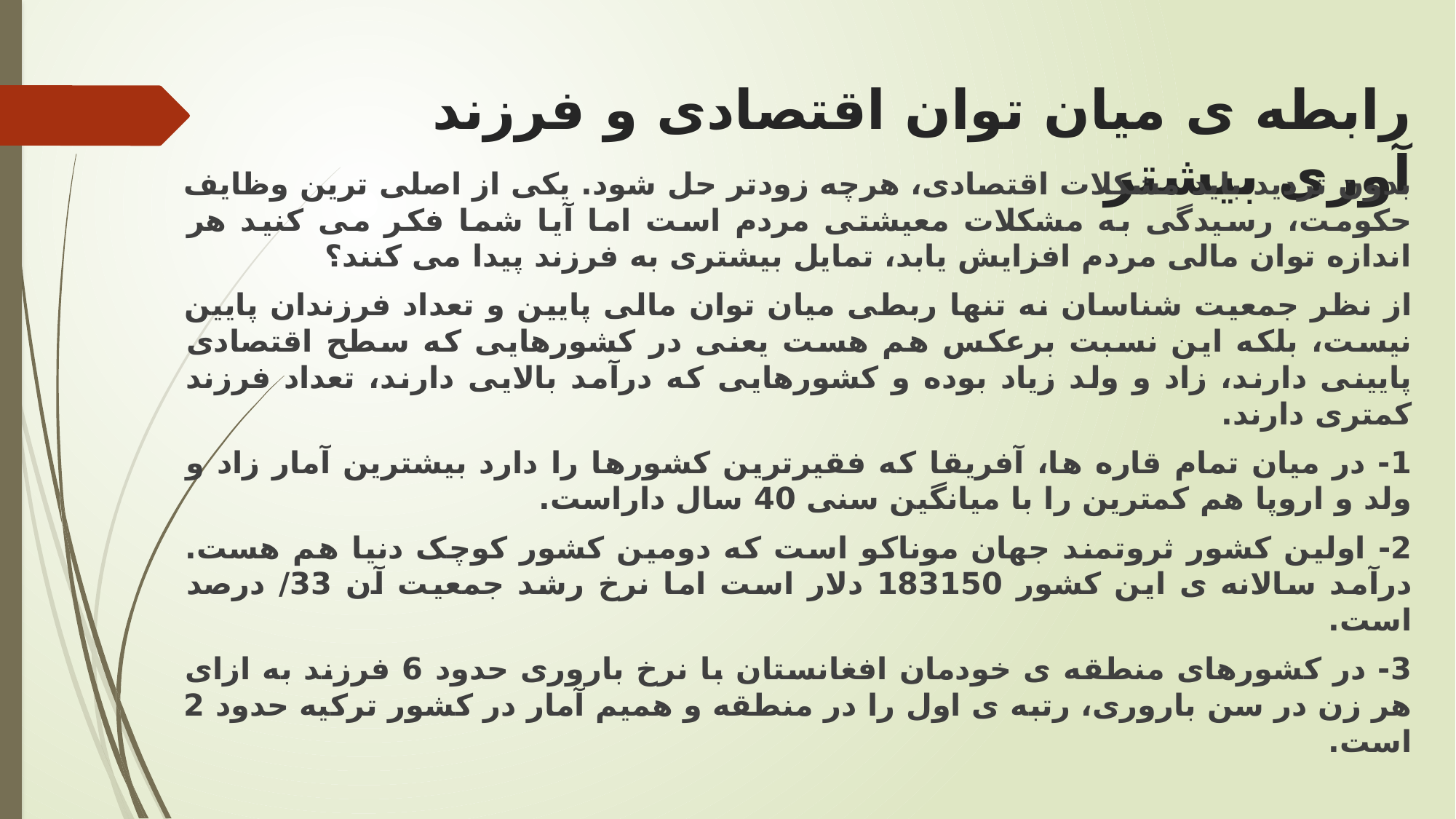

# رابطه ی میان توان اقتصادی و فرزند آوری بیشتر
بدون تردید باید مشکلات اقتصادی، هرچه زودتر حل شود. یکی از اصلی ترین وظایف حکومت، رسیدگی به مشکلات معیشتی مردم است اما آیا شما فکر می کنید هر اندازه توان مالی مردم افزایش یابد، تمایل بیشتری به فرزند پیدا می کنند؟
از نظر جمعیت شناسان نه تنها ربطی میان توان مالی پایین و تعداد فرزندان پایین نیست، بلکه این نسبت برعکس هم هست یعنی در کشورهایی که سطح اقتصادی پایینی دارند، زاد و ولد زیاد بوده و کشورهایی که درآمد بالایی دارند، تعداد فرزند کمتری دارند.
1- در میان تمام قاره ها، آفریقا که فقیرترین کشورها را دارد بیشترین آمار زاد و ولد و اروپا هم کمترین را با میانگین سنی 40 سال داراست.
2- اولین کشور ثروتمند جهان موناکو است که دومین کشور کوچک دنیا هم هست. درآمد سالانه ی این کشور 183150 دلار است اما نرخ رشد جمعیت آن 33/ درصد است.‌
3- در کشورهای منطقه ی خودمان افغانستان با نرخ باروری حدود 6 فرزند به ازای هر زن در سن باروری،‌ رتبه ی اول را در منطقه و همیم آمار در کشور ترکیه حدود 2 است.